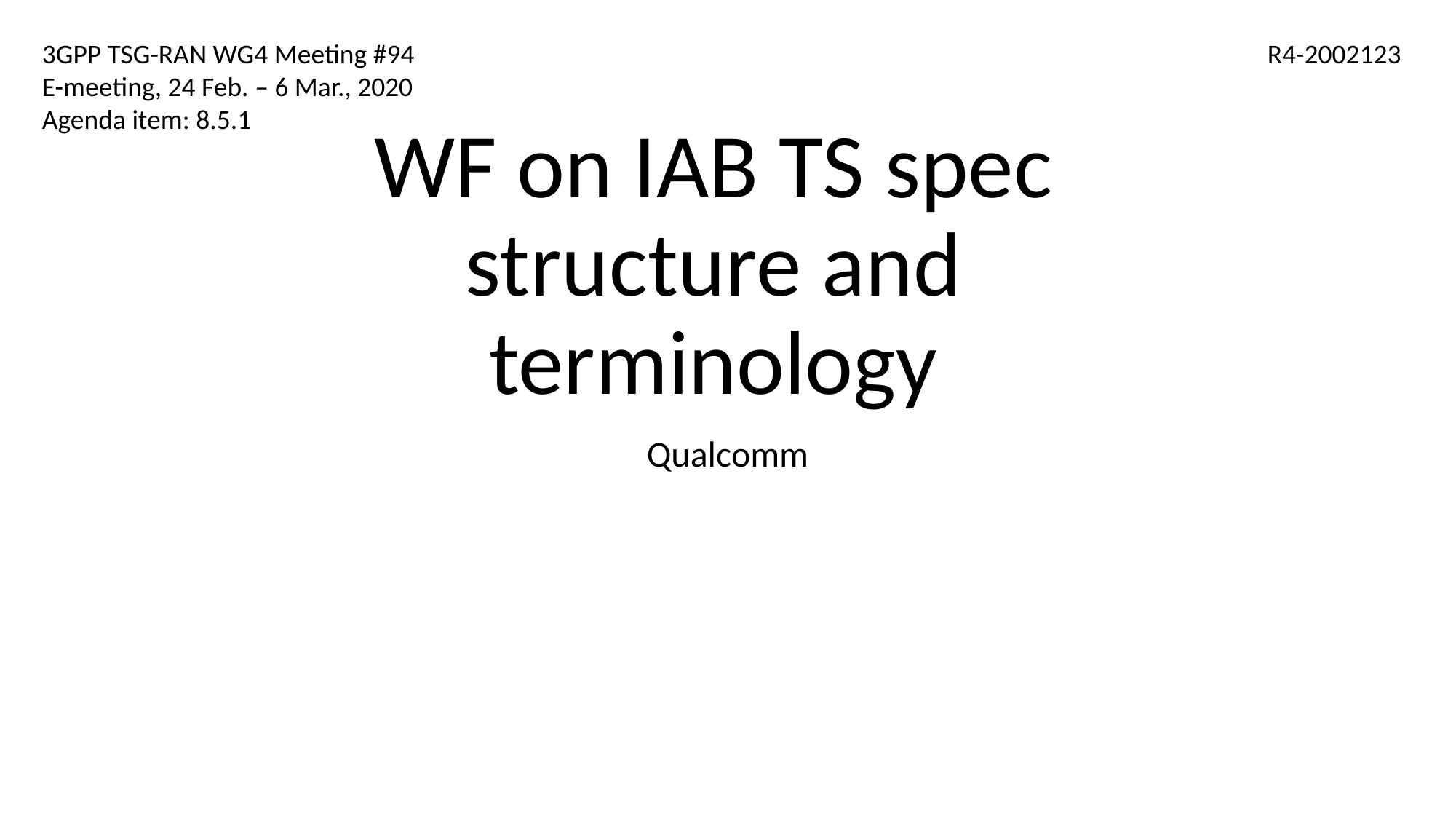

3GPP TSG-RAN WG4 Meeting #94
E-meeting, 24 Feb. – 6 Mar., 2020
Agenda item: 8.5.1

R4-2002123
# WF on IAB TS spec structure and terminology
Qualcomm